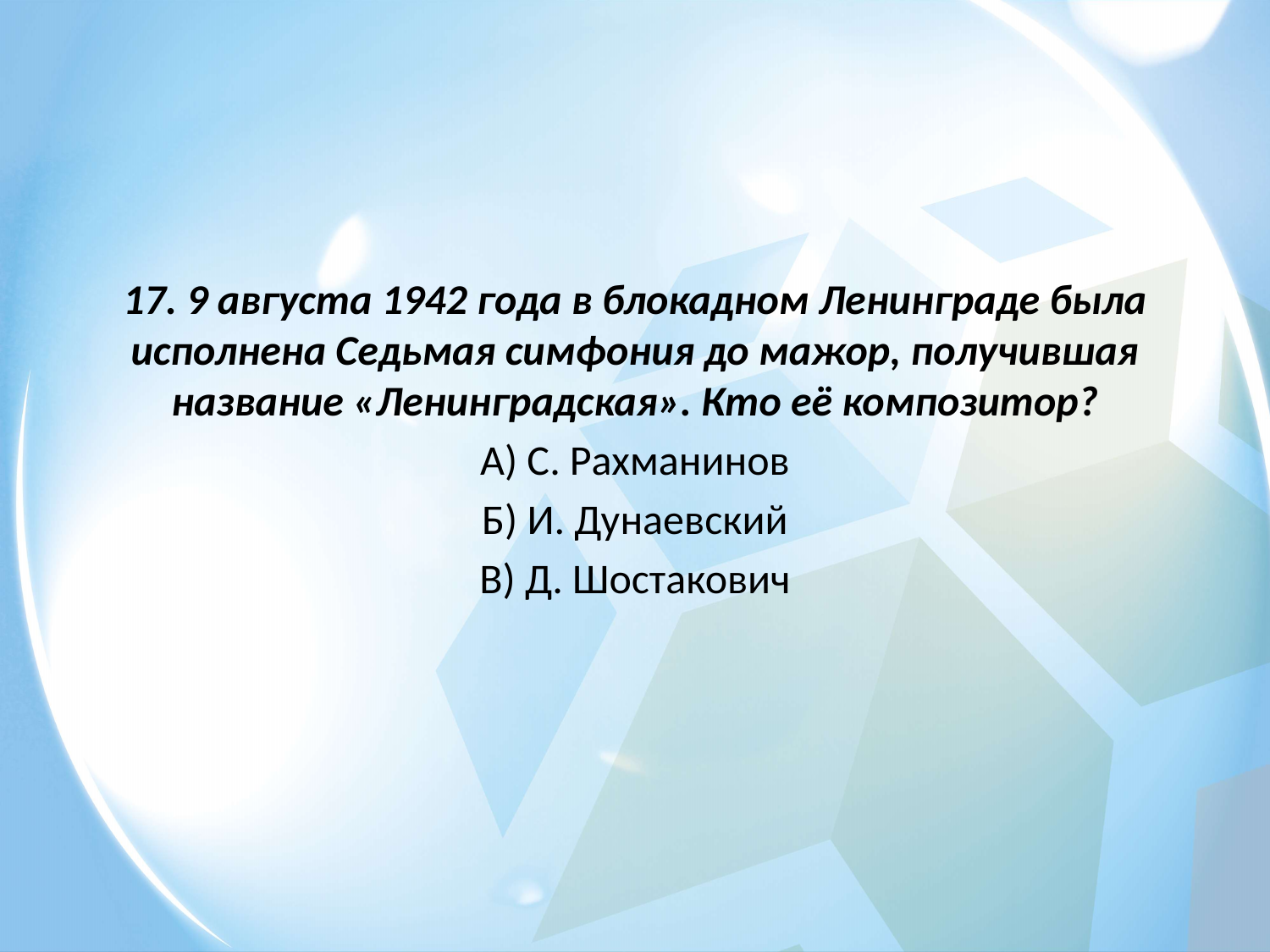

17. 9 августа 1942 года в блокадном Ленинграде была исполнена Седьмая симфония до мажор, получившая название «Ленинградская». Кто её композитор?
А) С. Рахманинов
Б) И. Дунаевский
В) Д. Шостакович